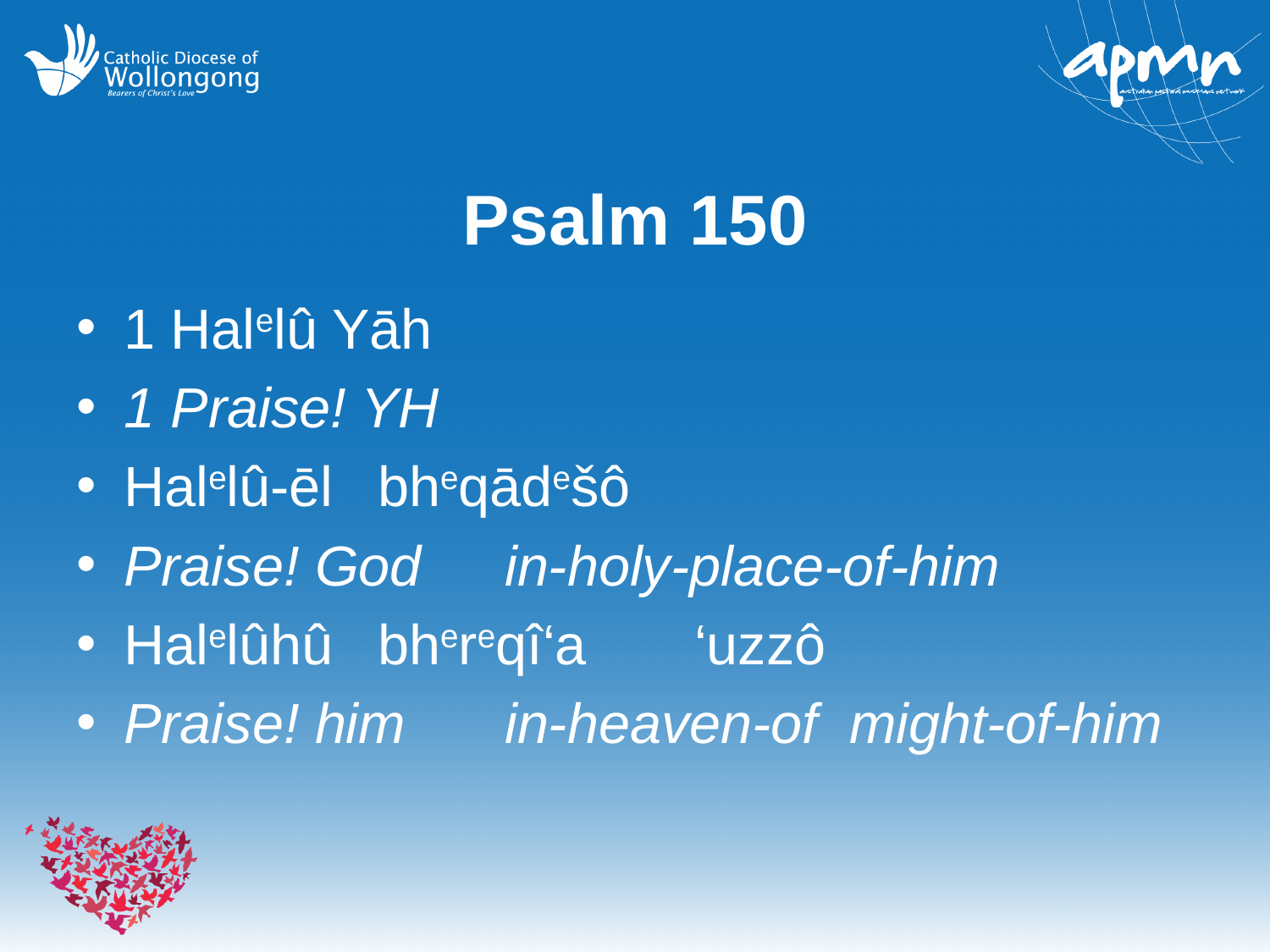

# Psalm 150
1 Halelû Yāh
1 Praise! YH
Halelû-ēl 	bheqādešô
Praise! God	in-holy-place-of-him
Halelûhû 	bhereqî‘a 	    ‘uzzô
Praise! him	in-heaven-of  might-of-him